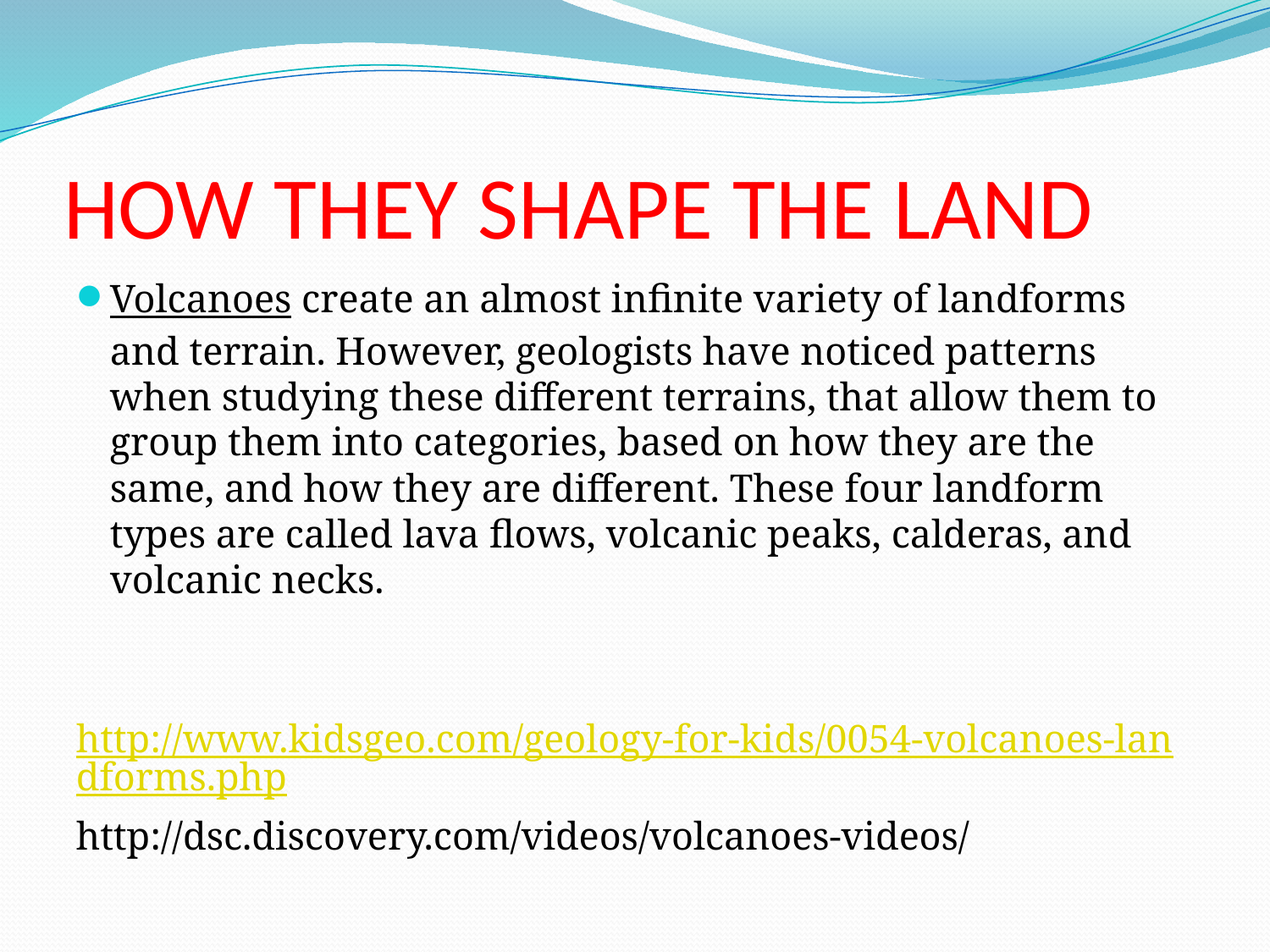

# HOW THEY SHAPE THE LAND
Volcanoes create an almost infinite variety of landforms and terrain. However, geologists have noticed patterns when studying these different terrains, that allow them to group them into categories, based on how they are the same, and how they are different. These four landform types are called lava flows, volcanic peaks, calderas, and volcanic necks.

http://www.kidsgeo.com/geology-for-kids/0054-volcanoes-landforms.php
http://dsc.discovery.com/videos/volcanoes-videos/